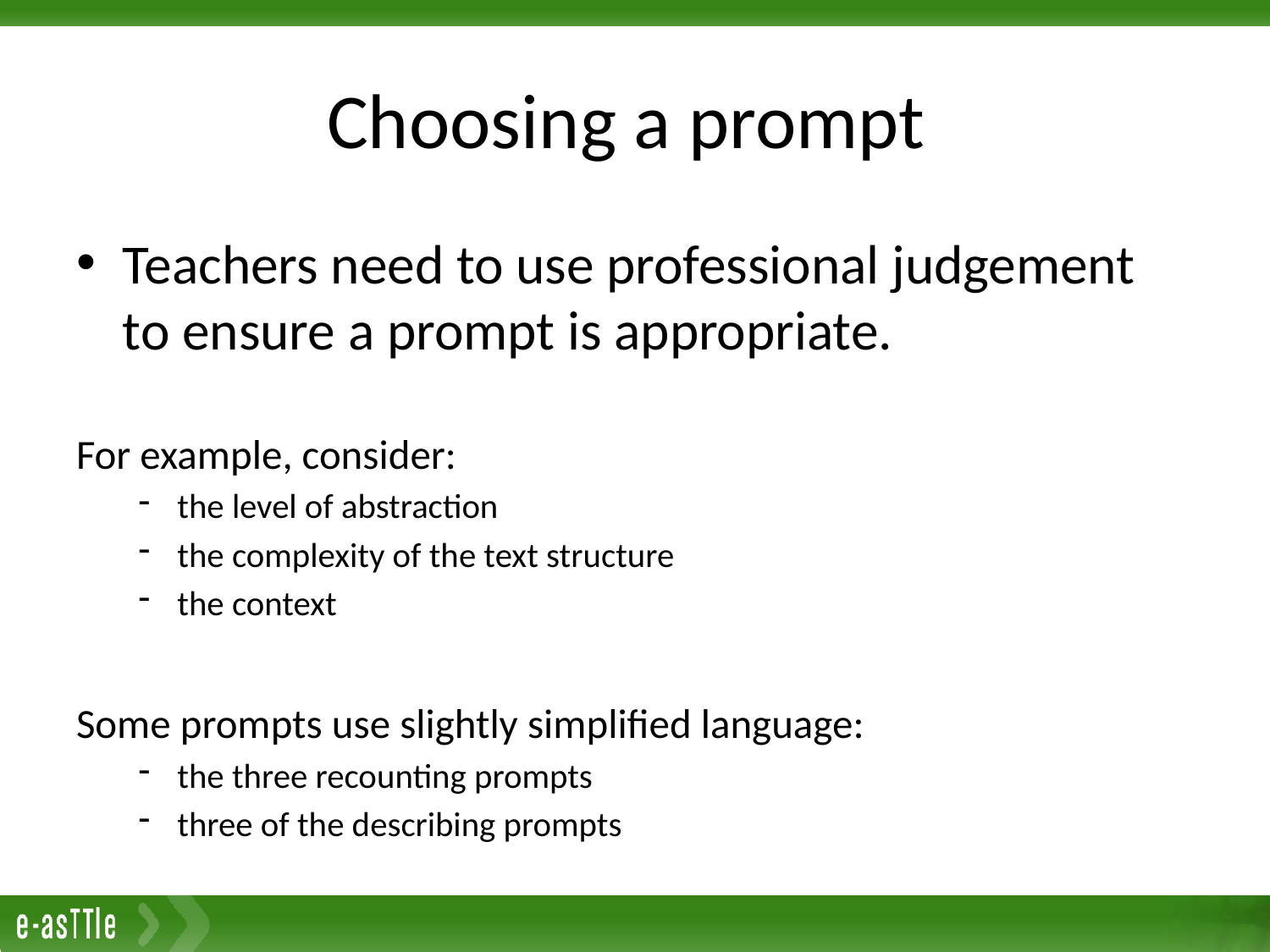

# Choosing a prompt
Teachers need to use professional judgement to ensure a prompt is appropriate.

For example, consider:
the level of abstraction
the complexity of the text structure
the context

Some prompts use slightly simplified language:
the three recounting prompts
three of the describing prompts